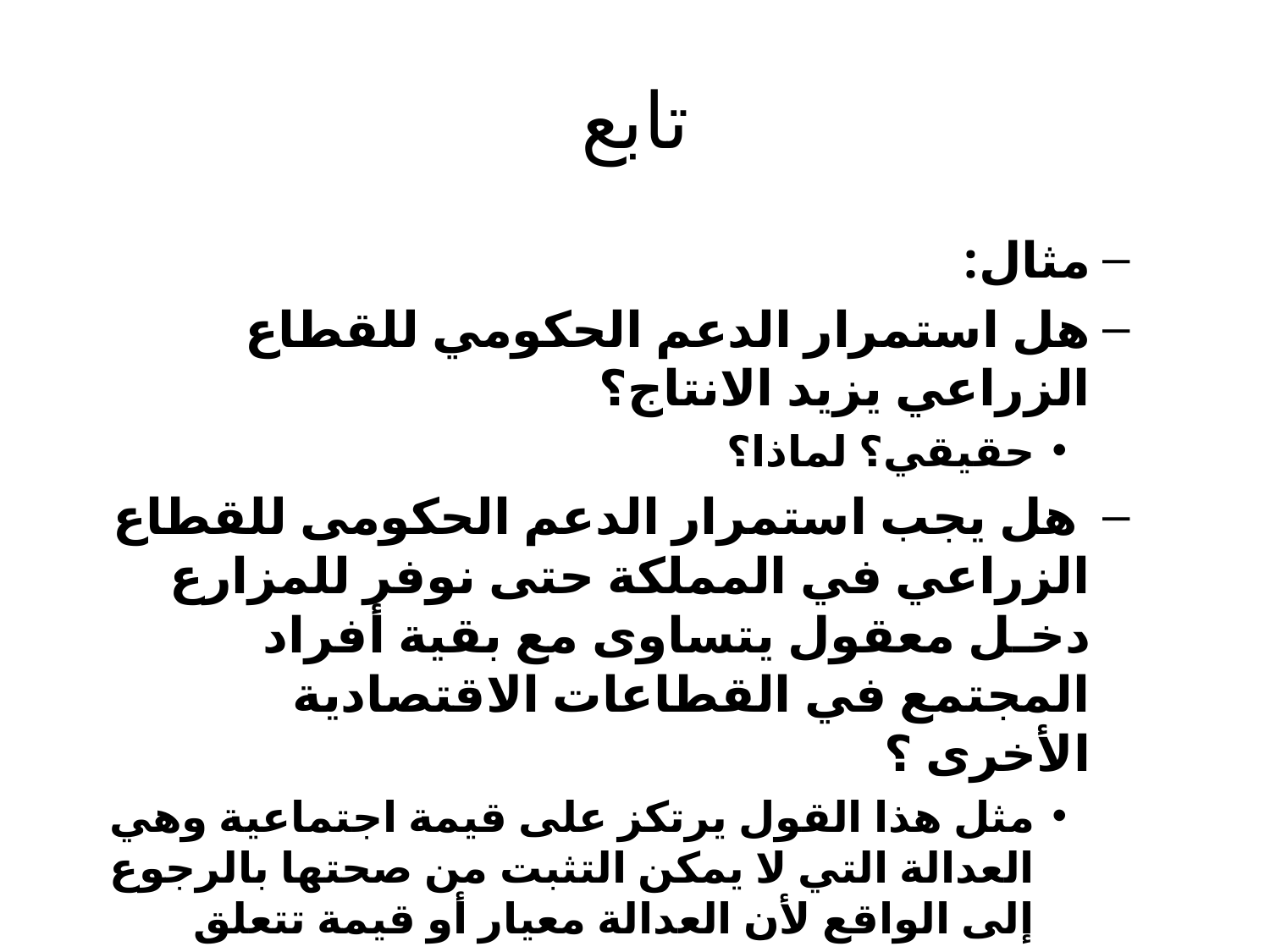

# تابع
مثال:
هل استمرار الدعم الحكومي للقطاع الزراعي يزيد الانتاج؟
حقيقي؟ لماذا؟
 هل يجب استمرار الدعم الحكومى للقطاع الزراعي في المملكة حتى نوفر للمزارع دخـل معقول يتساوى مع بقية أفراد المجتمع في القطاعات الاقتصادية الأخرى ؟
مثل هذا القول يرتكز على قيمة اجتماعية وهي العدالة التي لا يمكن التثبت من صحتها بالرجوع إلى الواقع لأن العدالة معيار أو قيمة تتعلق بقضية فلسفية .